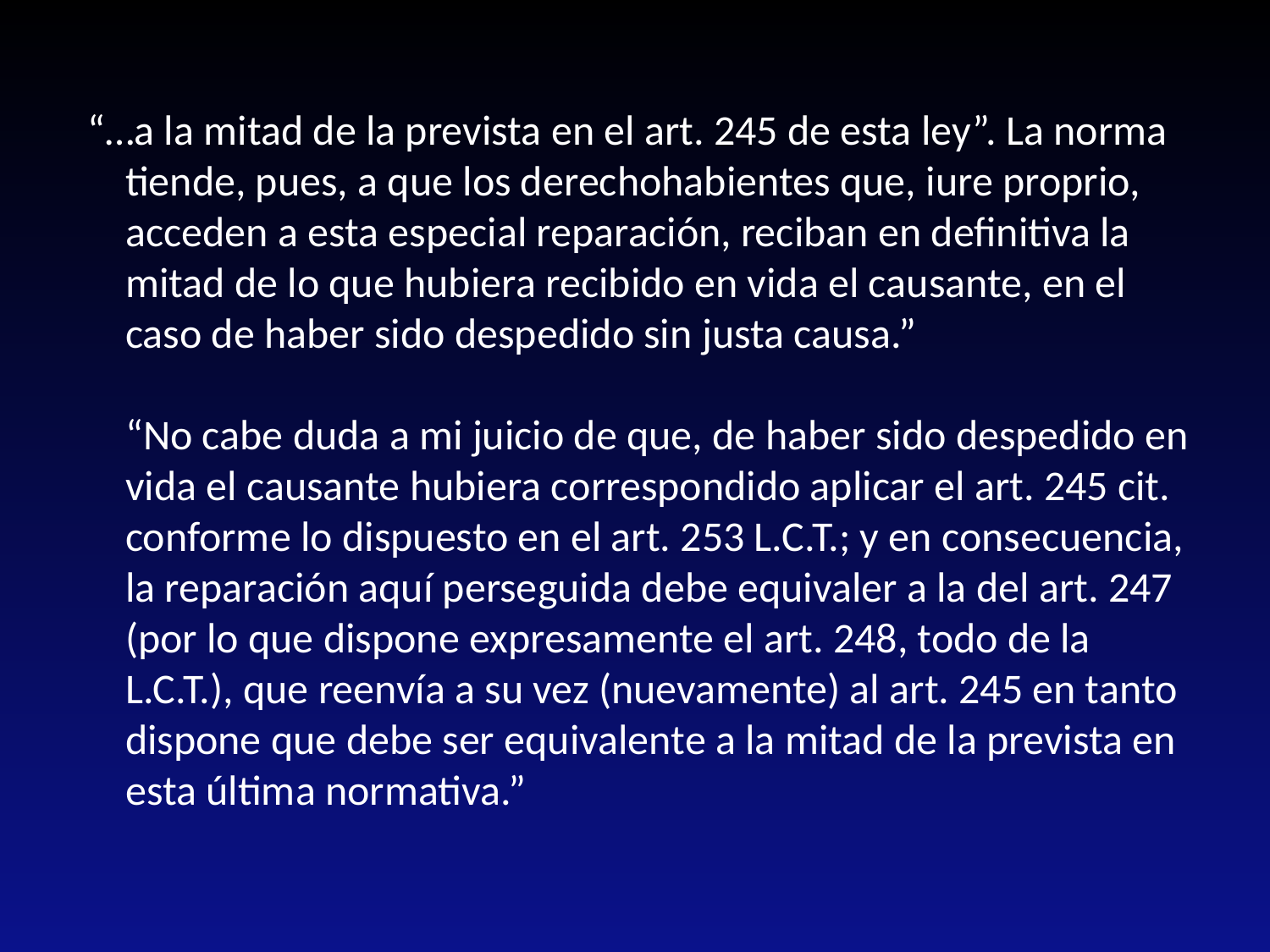

“…a la mitad de la prevista en el art. 245 de esta ley”. La norma tiende, pues, a que los derechohabientes que, iure proprio, acceden a esta especial reparación, reciban en definitiva la mitad de lo que hubiera recibido en vida el causante, en el caso de haber sido despedido sin justa causa.”
“No cabe duda a mi juicio de que, de haber sido despedido en vida el causante hubiera correspondido aplicar el art. 245 cit. conforme lo dispuesto en el art. 253 L.C.T.; y en consecuencia, la reparación aquí perseguida debe equivaler a la del art. 247 (por lo que dispone expresamente el art. 248, todo de la L.C.T.), que reenvía a su vez (nuevamente) al art. 245 en tanto dispone que debe ser equivalente a la mitad de la prevista en esta última normativa.”